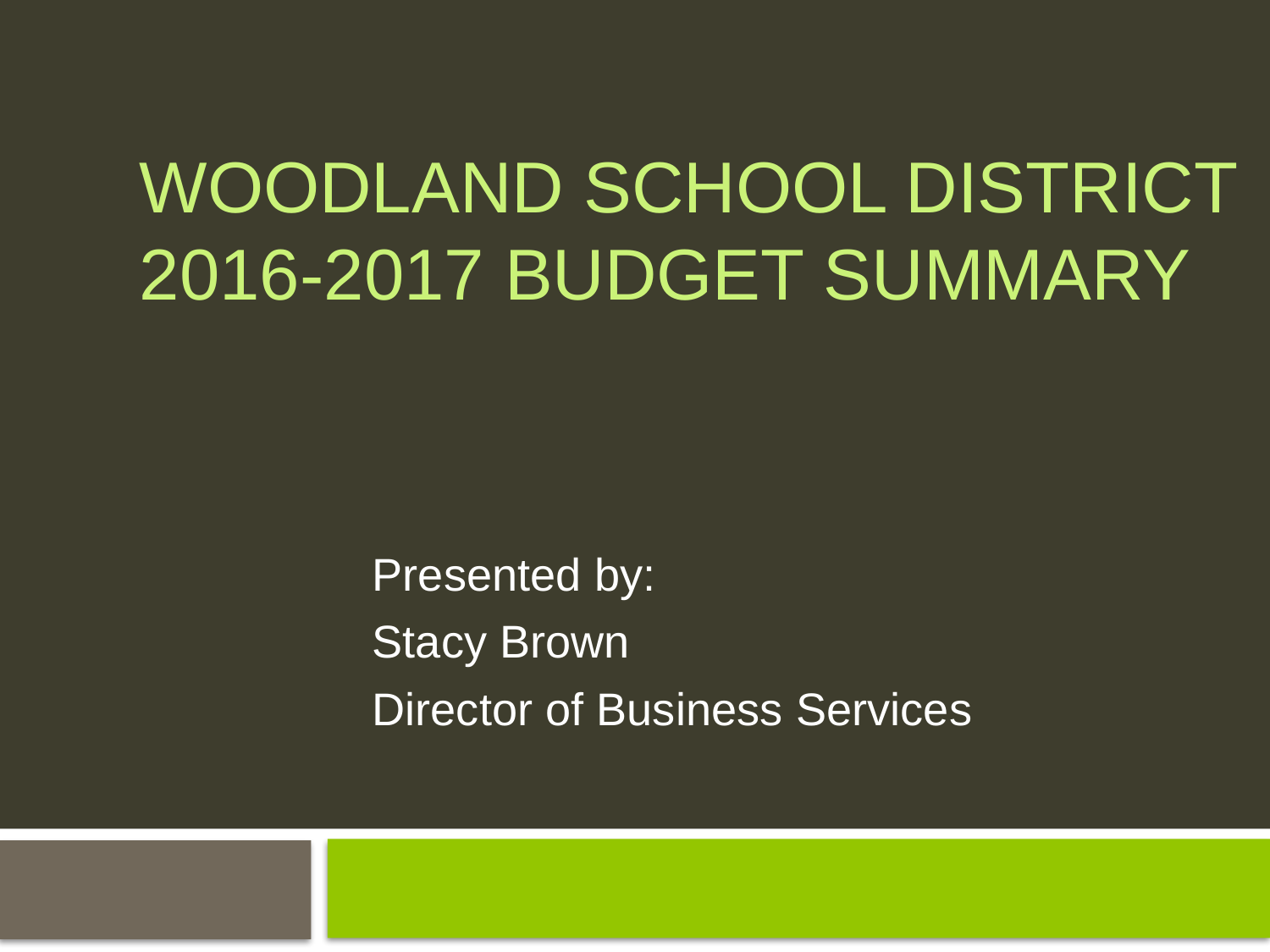

# WOODLAND School District 2016-2017 BUDGET Summary
Presented by:
Stacy Brown
Director of Business Services